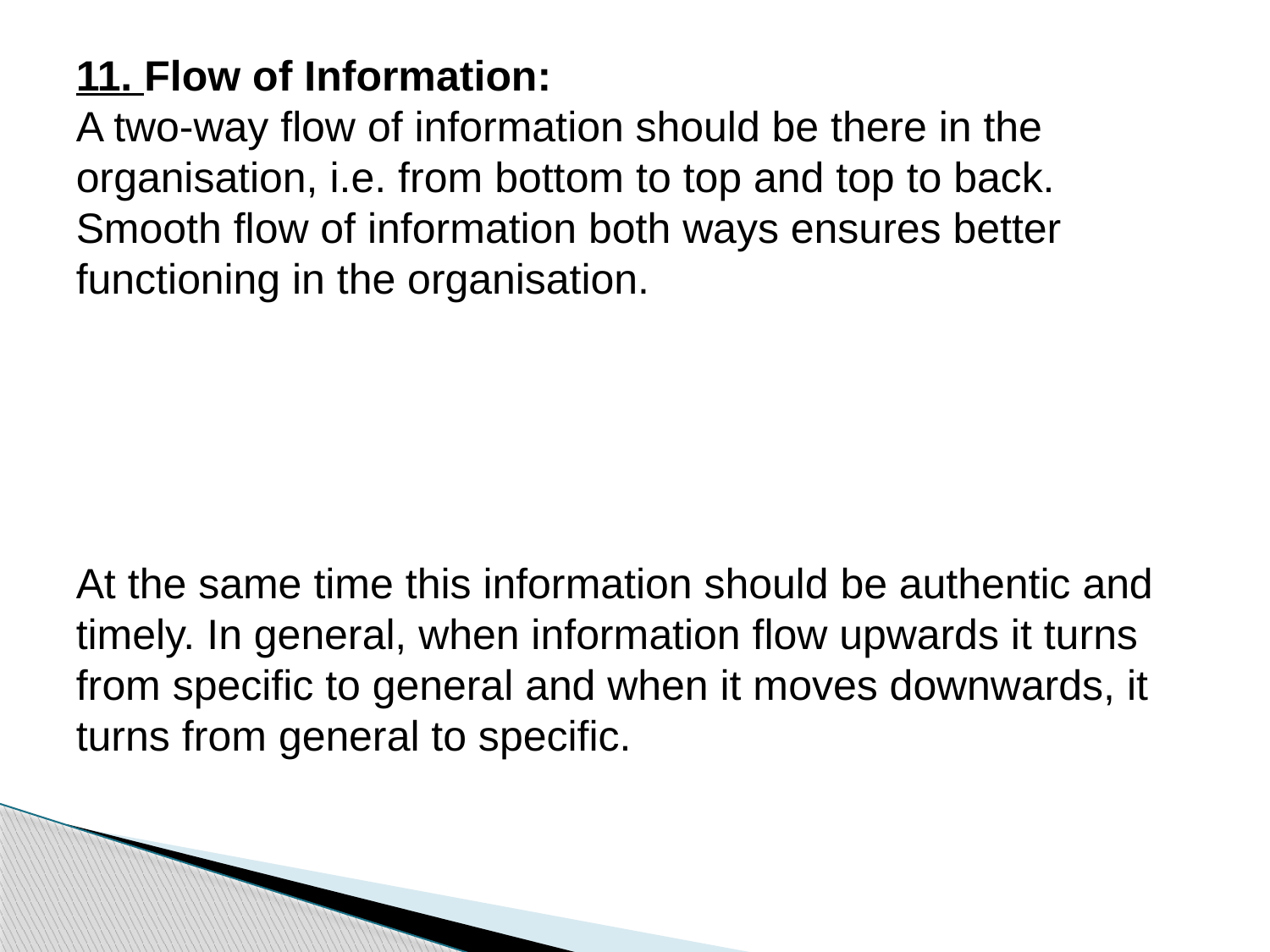

11. Flow of Information:
A two-way flow of information should be there in the organisation, i.e. from bottom to top and top to back. Smooth flow of information both ways ensures better functioning in the organisation.

At the same time this information should be authentic and timely. In general, when information flow upwards it turns from specific to general and when it moves downwards, it turns from general to specific.